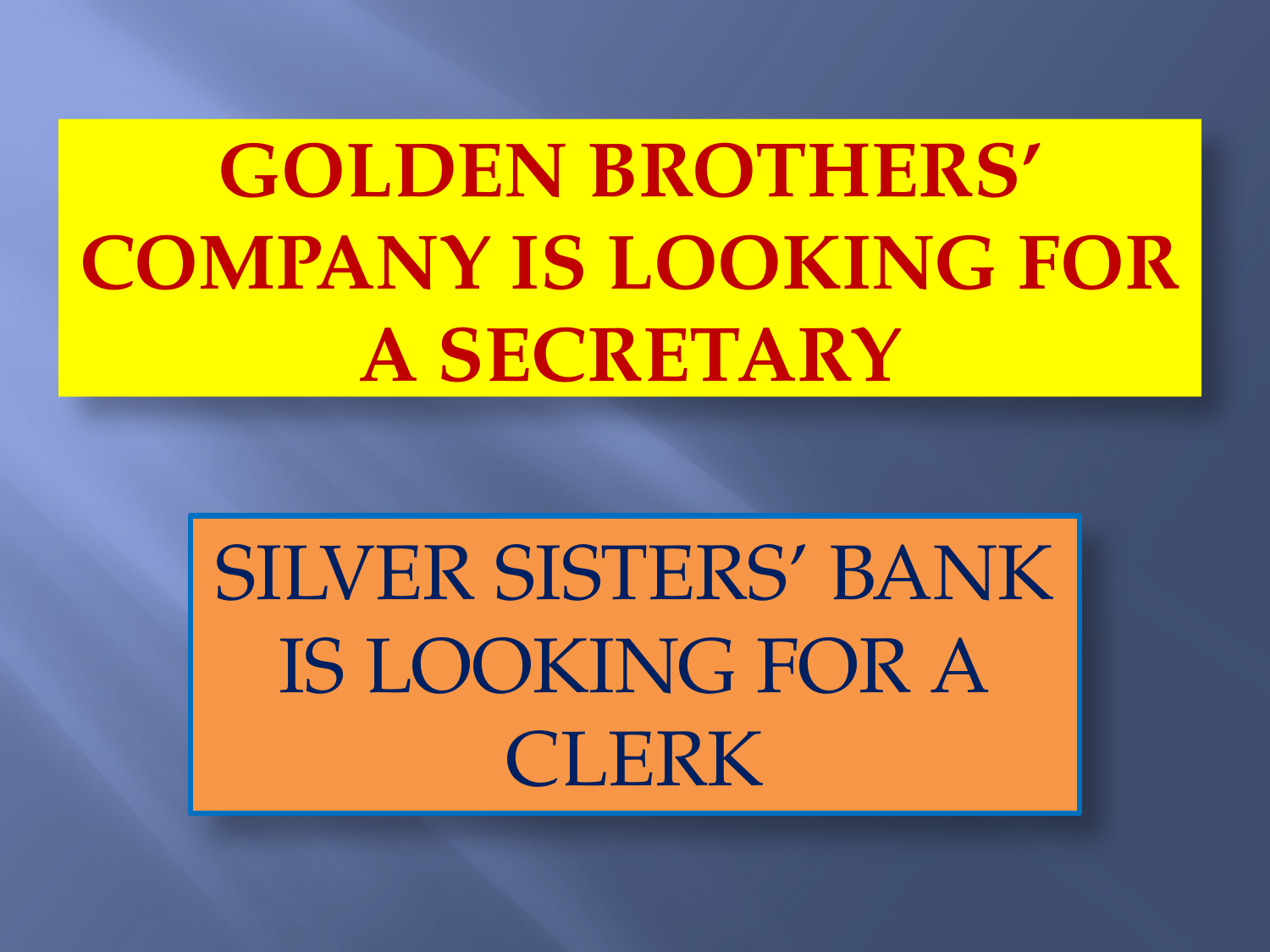

# Golden Brothers’ company Is looking for a secretary
SILVER SISTERS’ BANK IS LOOKING FOR A CLERK